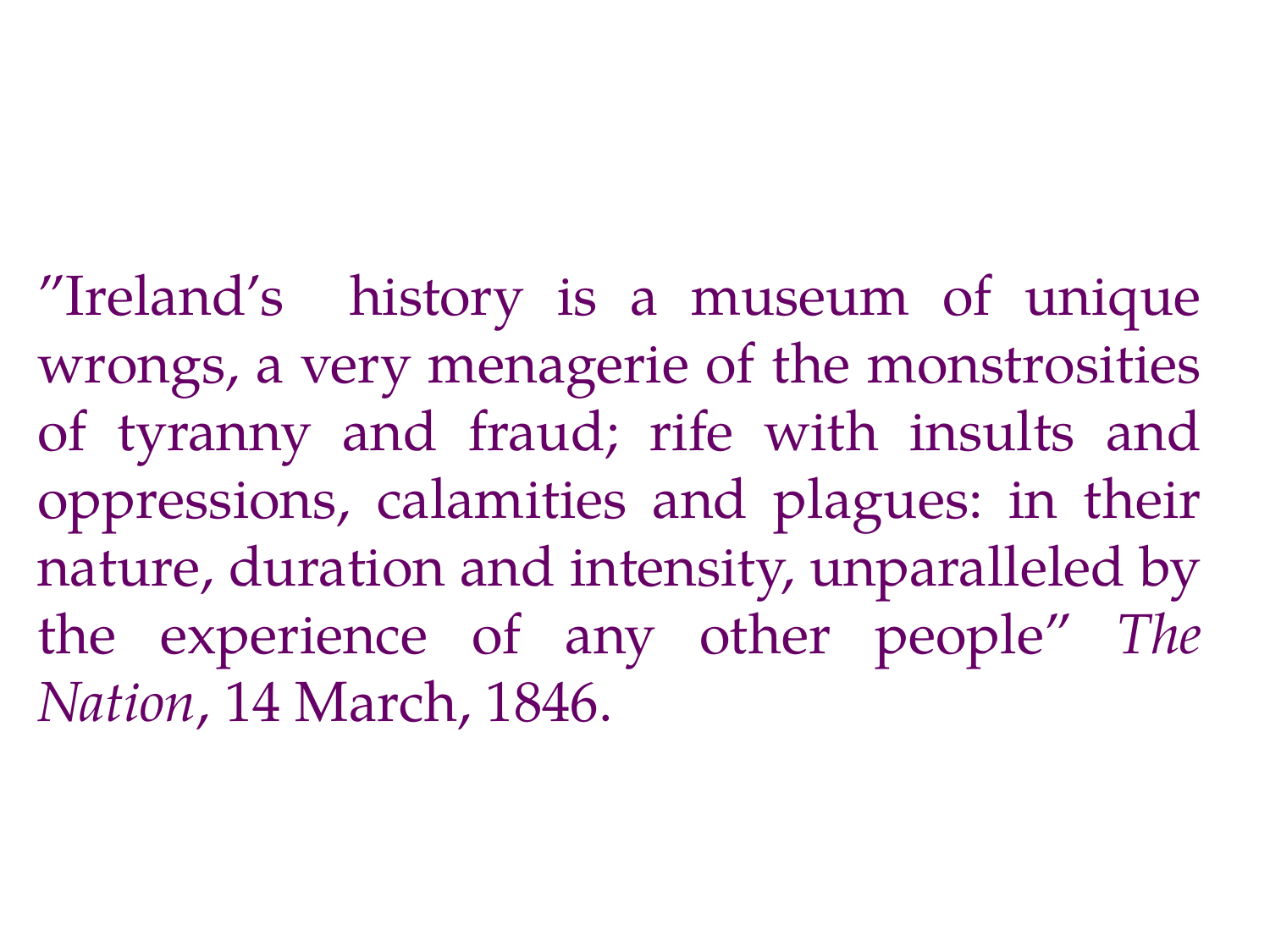

”Ireland’s  history is a museum of unique wrongs, a very menagerie of the monstrosities of tyranny and fraud; rife with insults and oppressions, calamities and plagues: in their nature, duration and intensity, unparalleled by the experience of any other people” The Nation, 14 March, 1846.